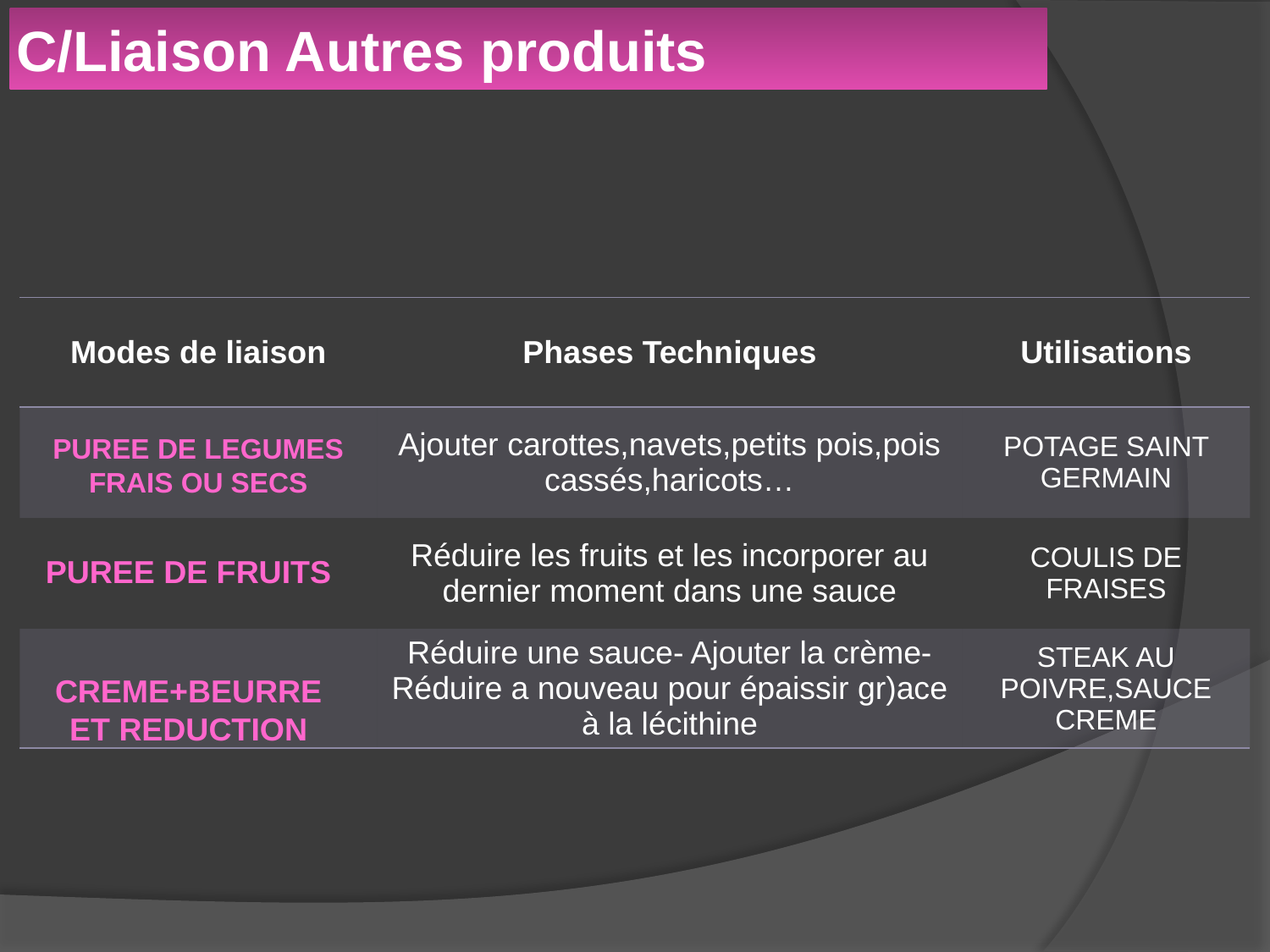

# C/Liaison Autres produits
| Modes de liaison | Phases Techniques | Utilisations |
| --- | --- | --- |
|  | Ajouter carottes,navets,petits pois,pois cassés,haricots… | POTAGE SAINT GERMAIN |
|  | Réduire les fruits et les incorporer au dernier moment dans une sauce | COULIS DE FRAISES |
|  | Réduire une sauce- Ajouter la crème- Réduire a nouveau pour épaissir gr)ace à la lécithine | STEAK AU POIVRE,SAUCE CREME |
PUREE DE LEGUMES FRAIS OU SECS
PUREE DE FRUITS
CREME+BEURRE ET REDUCTION